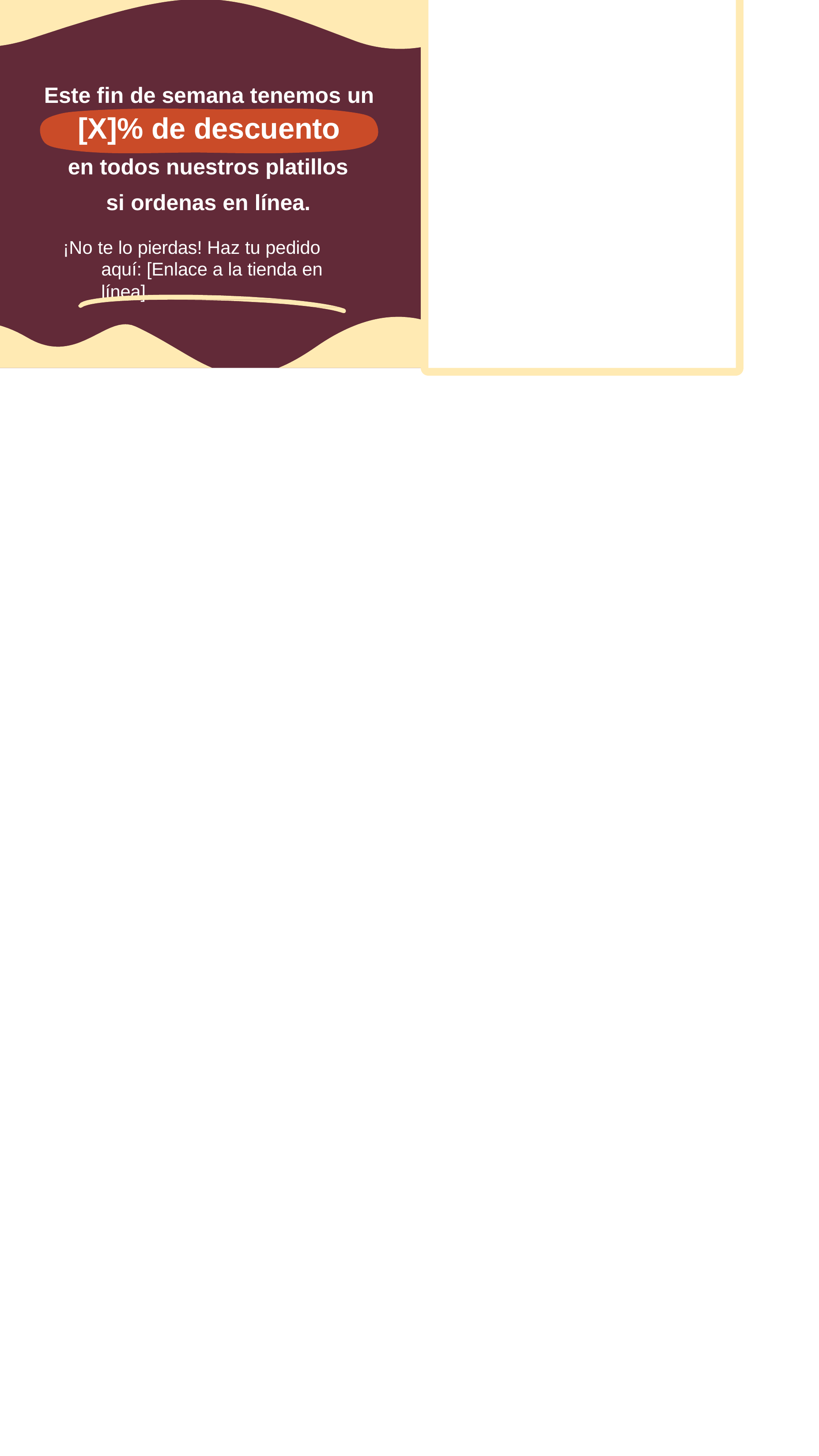

# Este fin de semana tenemos un
[X]% de descuento
en todos nuestros platillos si ordenas en línea.
¡No te lo pierdas! Haz tu pedido aquí: [Enlace a la tienda en línea]